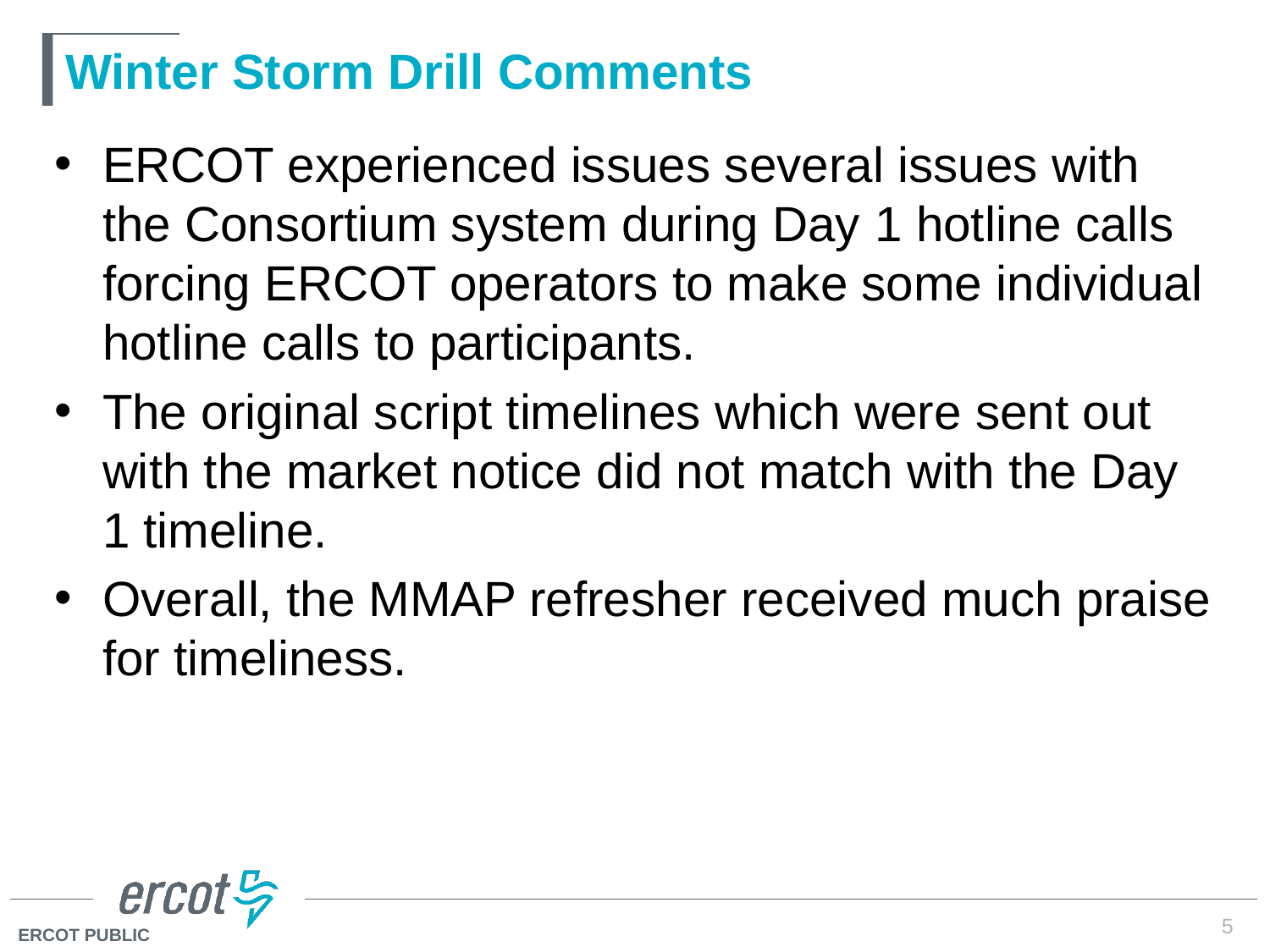

# Winter Storm Drill Comments
ERCOT experienced issues several issues with the Consortium system during Day 1 hotline calls forcing ERCOT operators to make some individual hotline calls to participants.
The original script timelines which were sent out with the market notice did not match with the Day 1 timeline.
Overall, the MMAP refresher received much praise for timeliness.

5